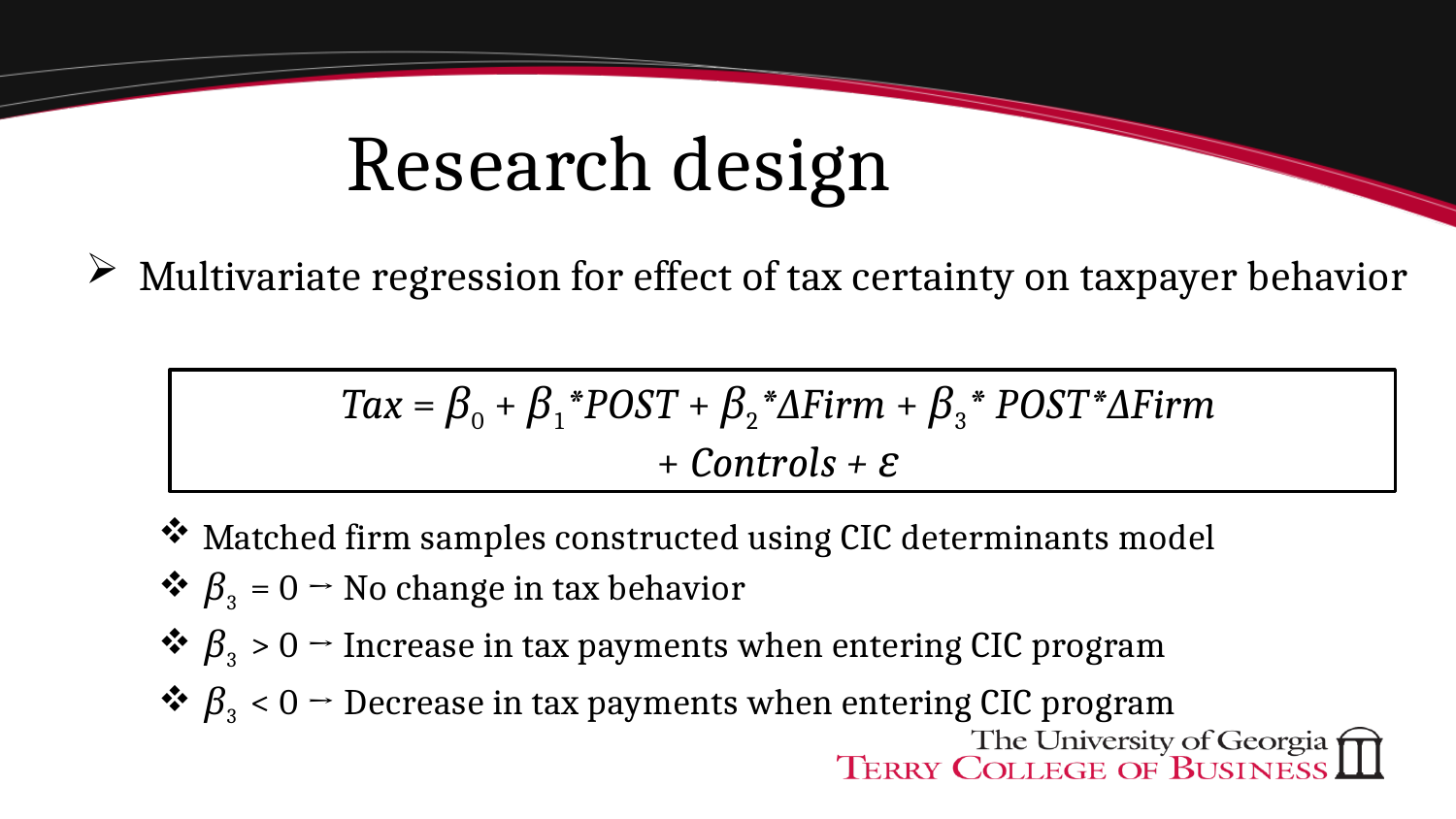

# Research design
Multivariate regression for effect of tax certainty on taxpayer behavior

Matched firm samples constructed using CIC determinants model
β3  = 0 → No change in tax behavior
β3  > 0 → Increase in tax payments when entering CIC program
β3  < 0 → Decrease in tax payments when entering CIC program

Tax = β0 + β1*POST + β2*∆Firm + β3* POST*∆Firm
+ Controls + ε